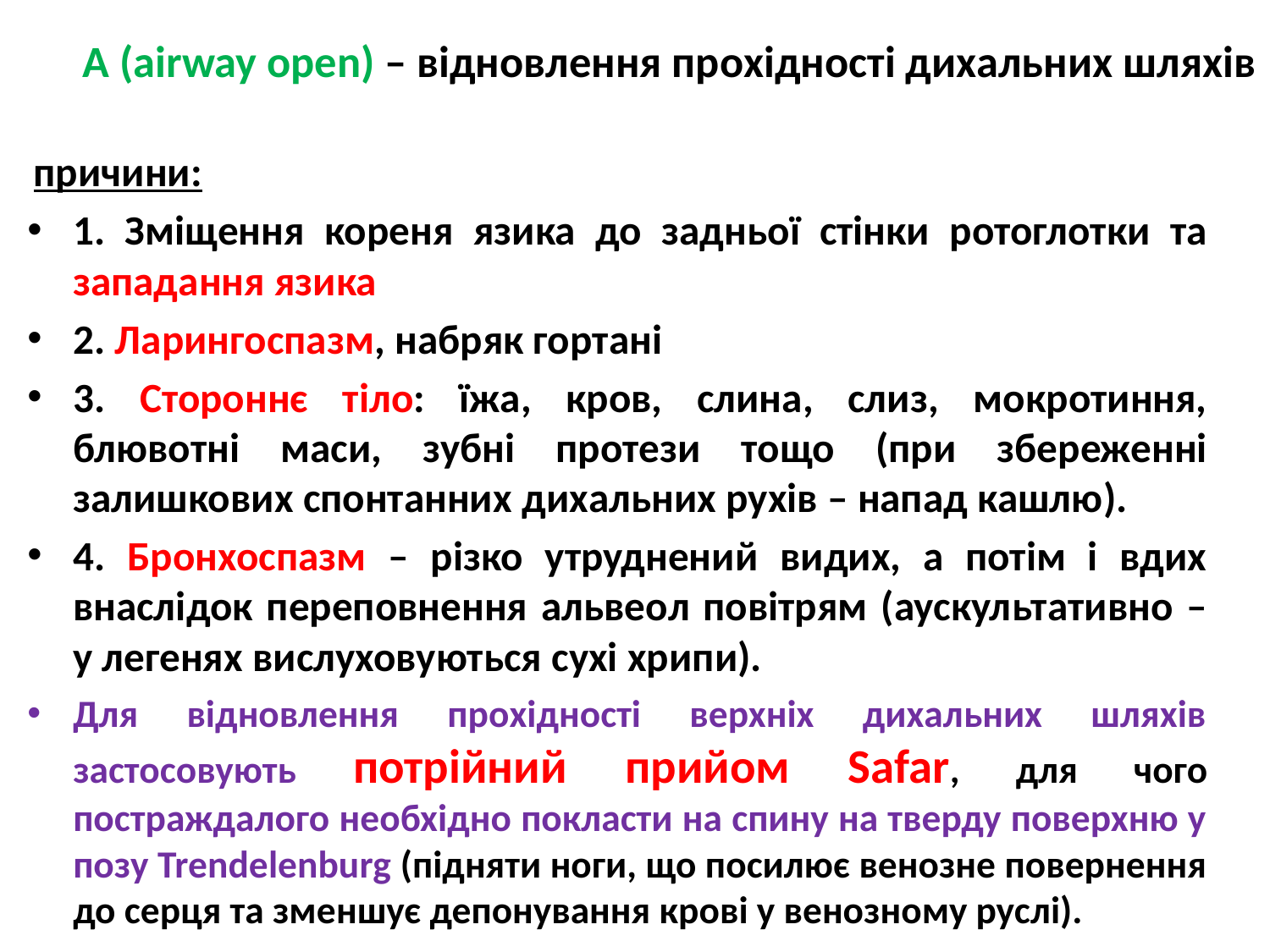

A (airway open) – відновлення прохідності дихальних шляхів
причини:
1. Зміщення кореня язика до задньої стінки ротоглотки та западання язика
2. Ларингоспазм, набряк гортані
3. Стороннє тіло: їжа, кров, слина, слиз, мокротиння, блювотні маси, зубні протези тощо (при збереженні залишкових спонтанних дихальних рухів – напад кашлю).
4. Бронхоспазм – різко утруднений видих, а потім і вдих внаслідок переповнення альвеол повітрям (аускультативно – у легенях вислуховуються сухі хрипи).
Для відновлення прохідності верхніх дихальних шляхів застосовують потрійний прийом Safar, для чого постраждалого необхідно покласти на спину на тверду поверхню у позу Trendelenburg (підняти ноги, що посилює венозне повернення до серця та зменшує депонування крові у венозному руслі).